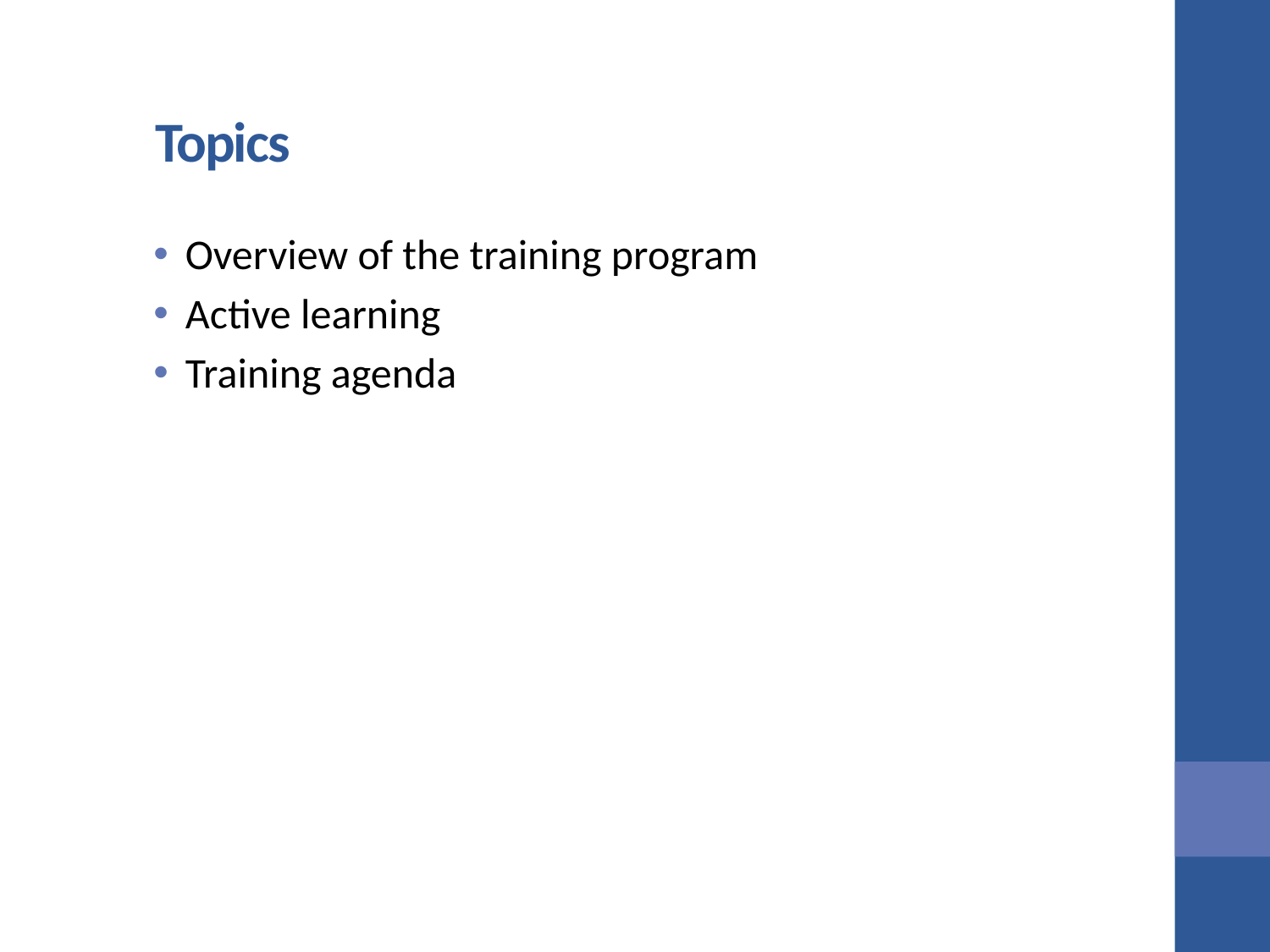

# Topics
Overview of the training program
Active learning
Training agenda